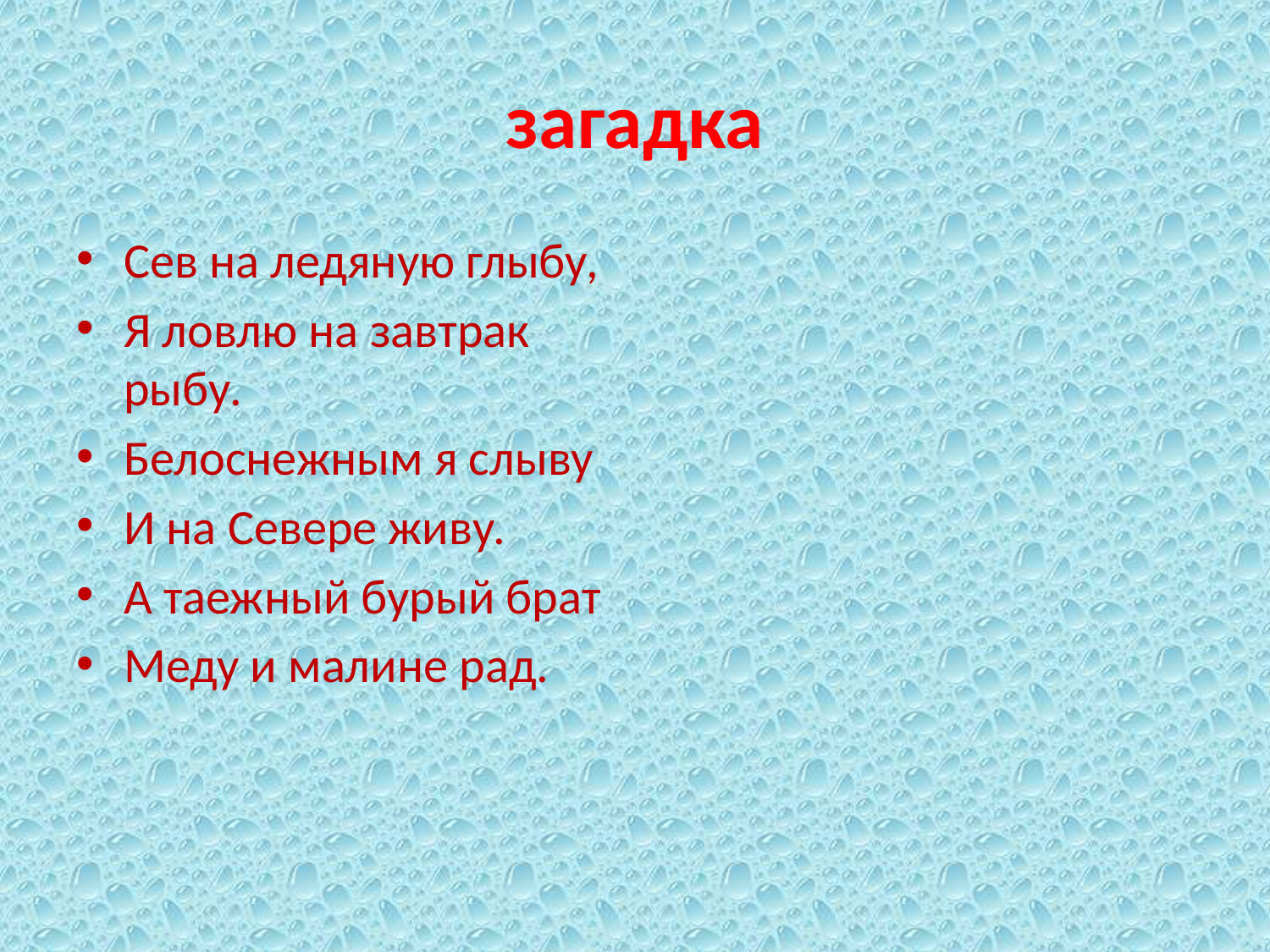

# загадка
Сев на ледяную глыбу,
Я ловлю на завтрак рыбу.
Белоснежным я слыву
И на Севере живу.
А таежный бурый брат
Меду и малине рад.